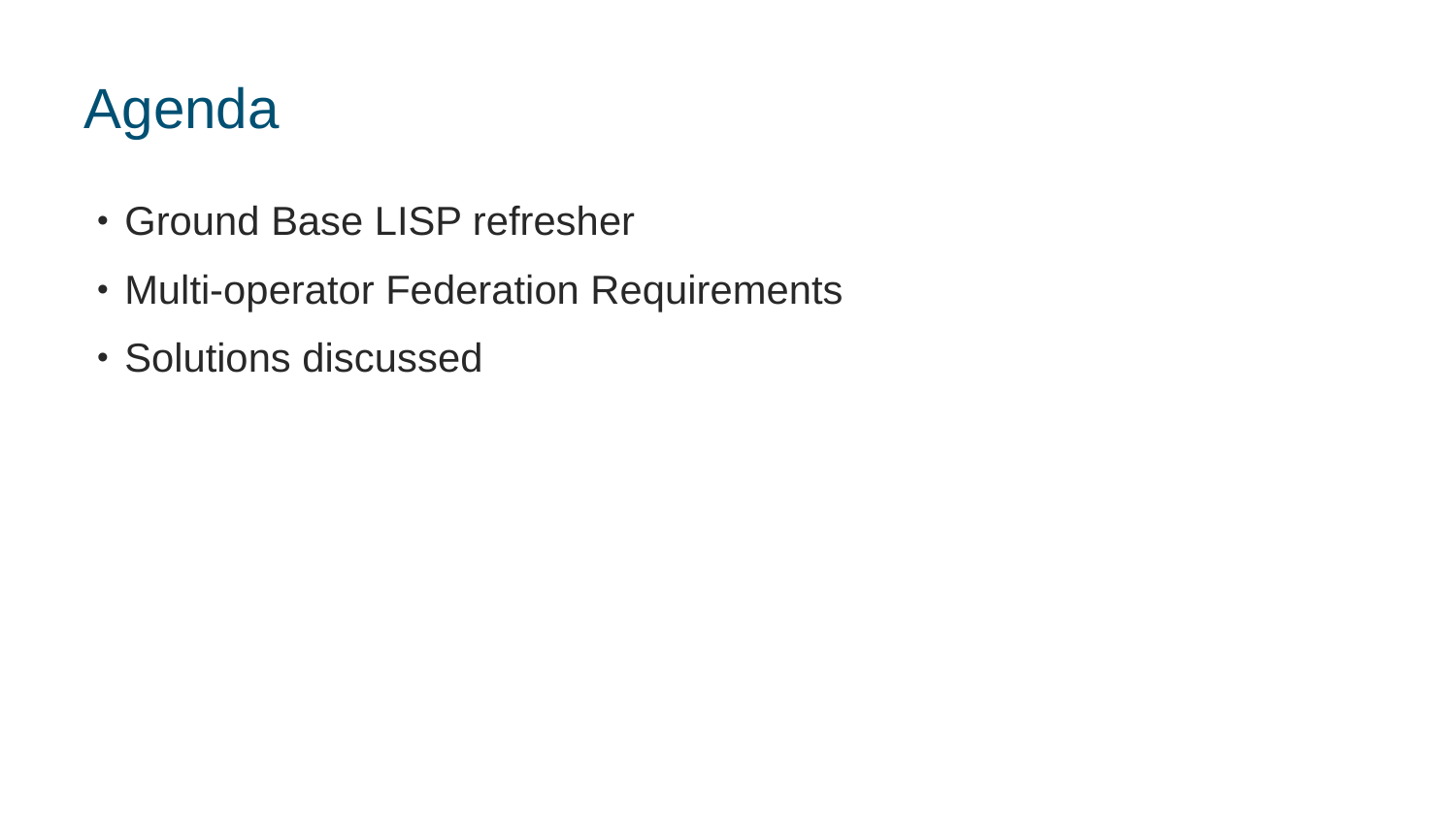

# Agenda
Ground Base LISP refresher
Multi-operator Federation Requirements
Solutions discussed